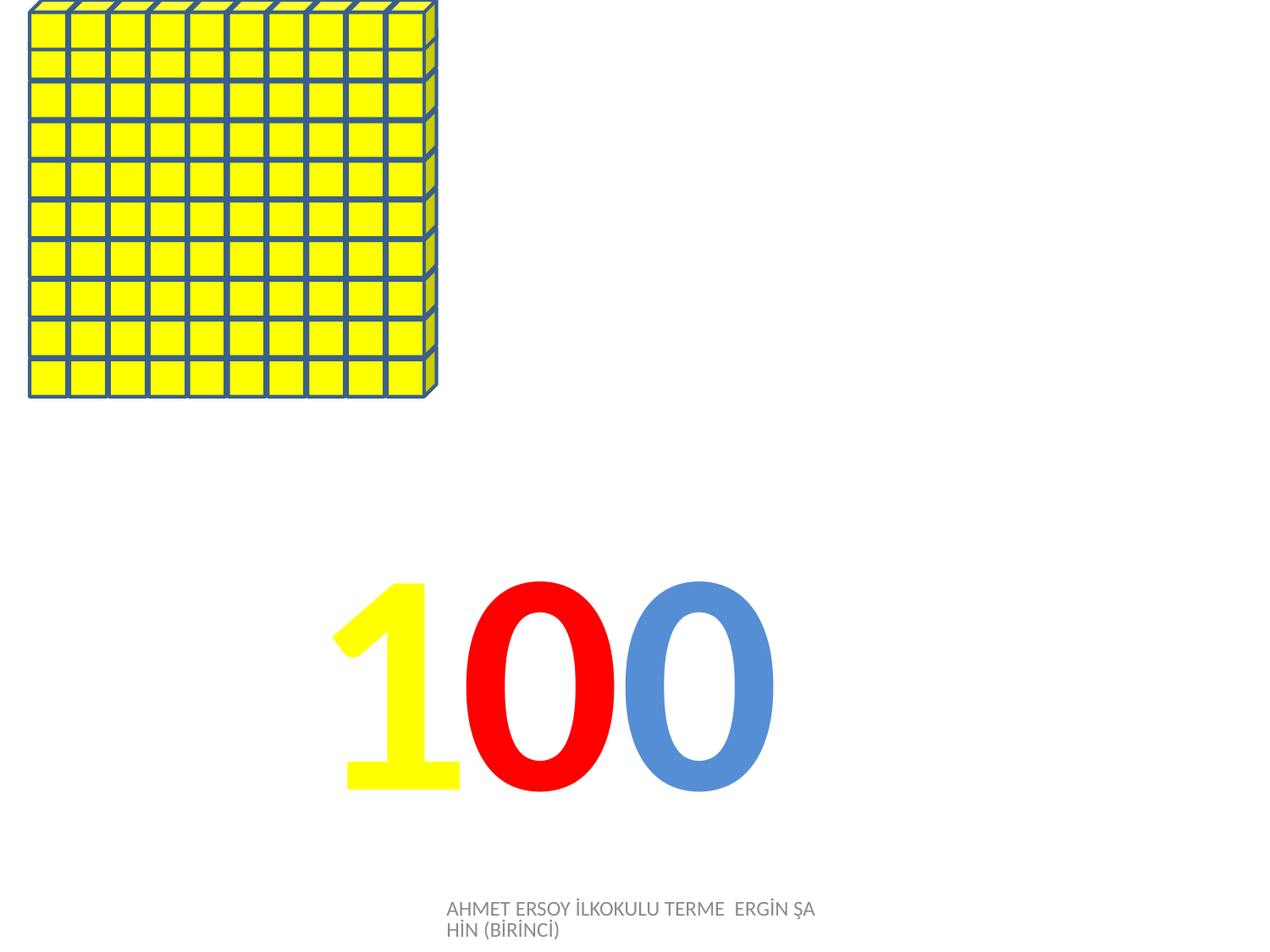

1
0
0
AHMET ERSOY İLKOKULU TERME  ERGİN ŞAHİN (BİRİNCİ)